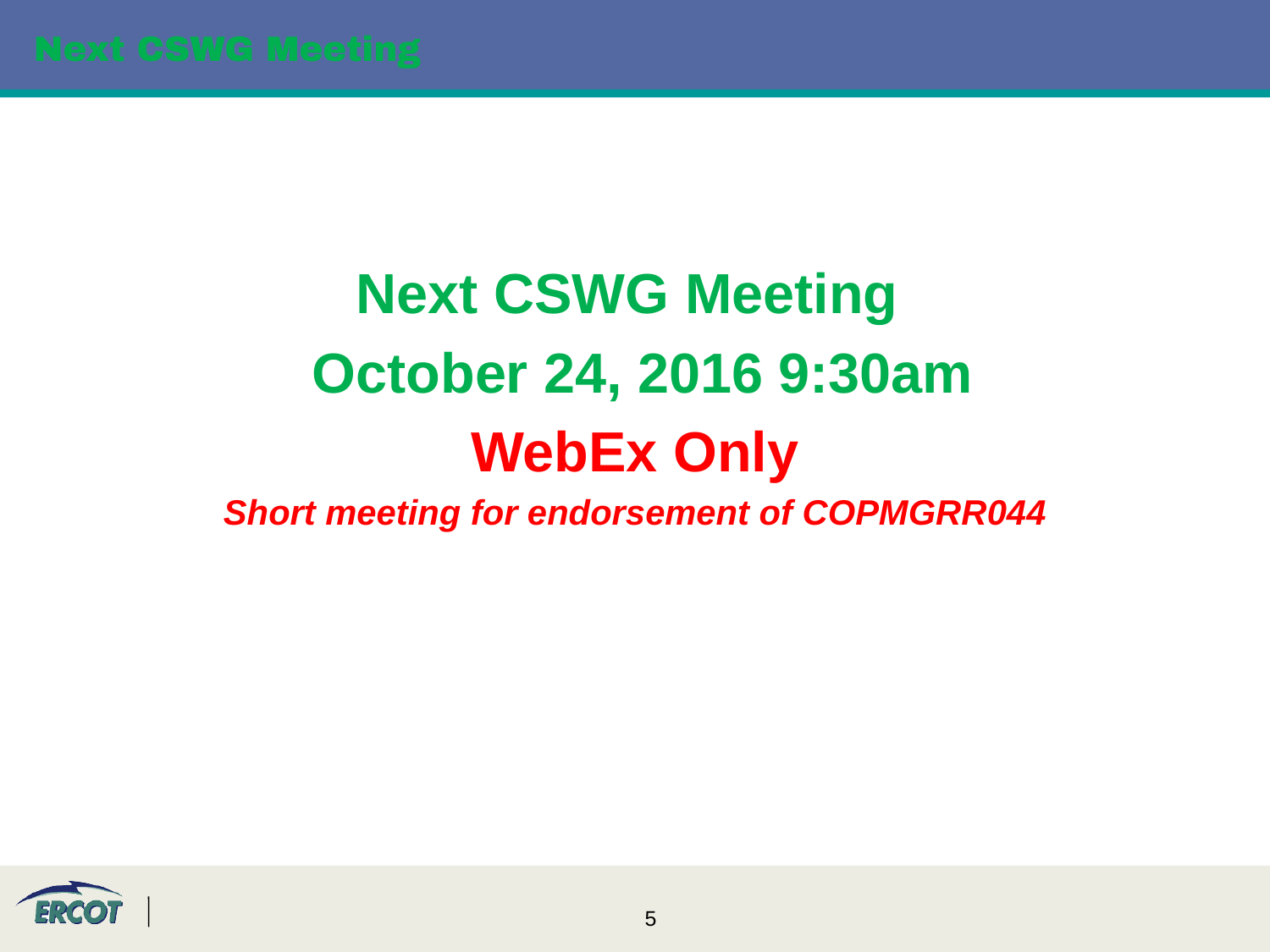

# Next CSWG Meeting

Next CSWG Meeting
 October 24, 2016 9:30am
WebEx Only
Short meeting for endorsement of COPMGRR044